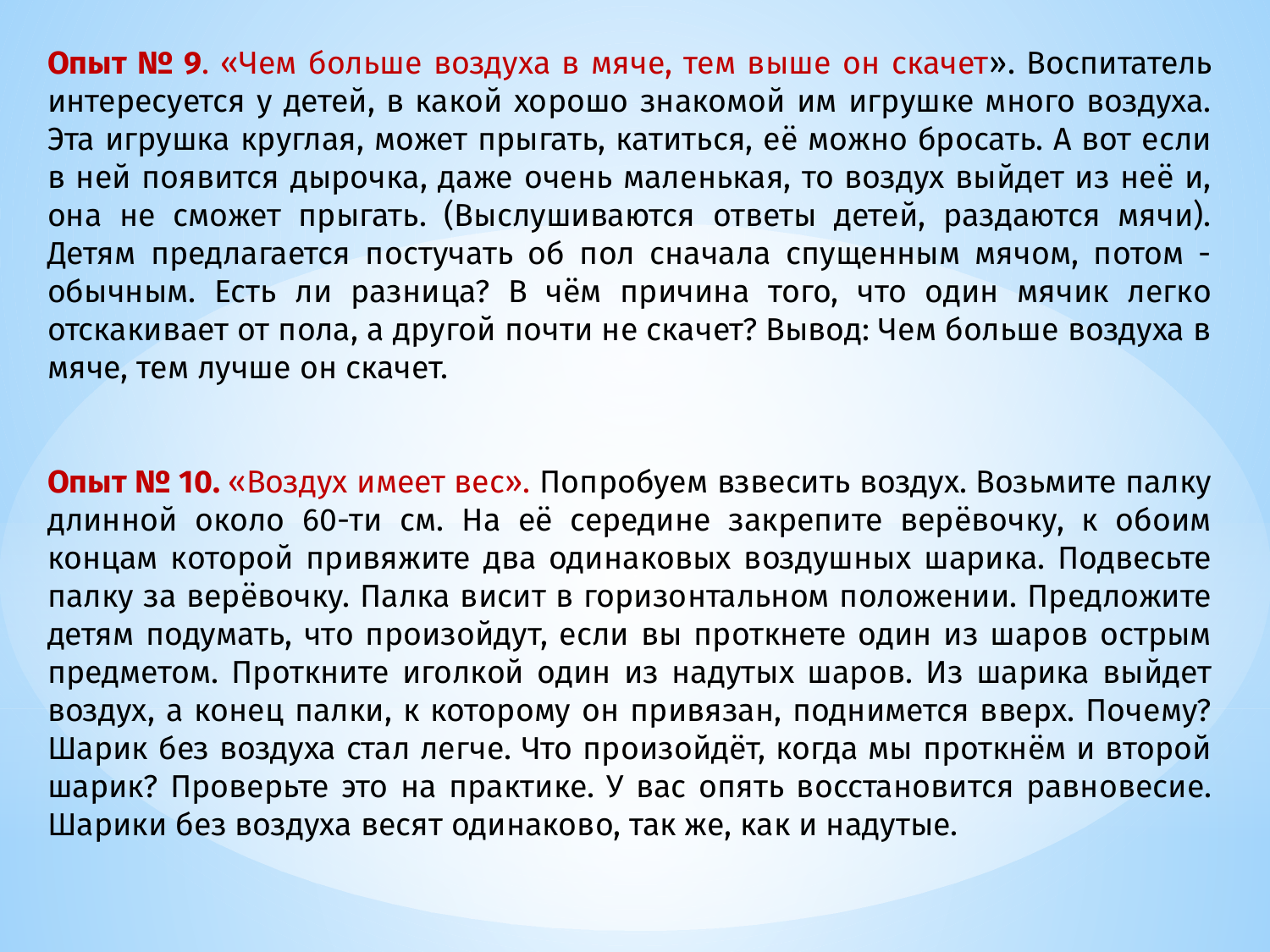

Опыт № 9. «Чем больше воздуха в мяче, тем выше он скачет». Воспитатель интересуется у детей, в какой хорошо знакомой им игрушке много воздуха. Эта игрушка круглая, может прыгать, катиться, её можно бросать. А вот если в ней появится дырочка, даже очень маленькая, то воздух выйдет из неё и, она не сможет прыгать. (Выслушиваются ответы детей, раздаются мячи). Детям предлагается постучать об пол сначала спущенным мячом, потом - обычным. Есть ли разница? В чём причина того, что один мячик легко отскакивает от пола, а другой почти не скачет? Вывод: Чем больше воздуха в мяче, тем лучше он скачет.

Опыт № 10. «Воздух имеет вес». Попробуем взвесить воздух. Возьмите палку длинной около 60-ти см. На её середине закрепите верёвочку, к обоим концам которой привяжите два одинаковых воздушных шарика. Подвесьте палку за верёвочку. Палка висит в горизонтальном положении. Предложите детям подумать, что произойдут, если вы проткнете один из шаров острым предметом. Проткните иголкой один из надутых шаров. Из шарика выйдет воздух, а конец палки, к которому он привязан, поднимется вверх. Почему? Шарик без воздуха стал легче. Что произойдёт, когда мы проткнём и второй шарик? Проверьте это на практике. У вас опять восстановится равновесие. Шарики без воздуха весят одинаково, так же, как и надутые.